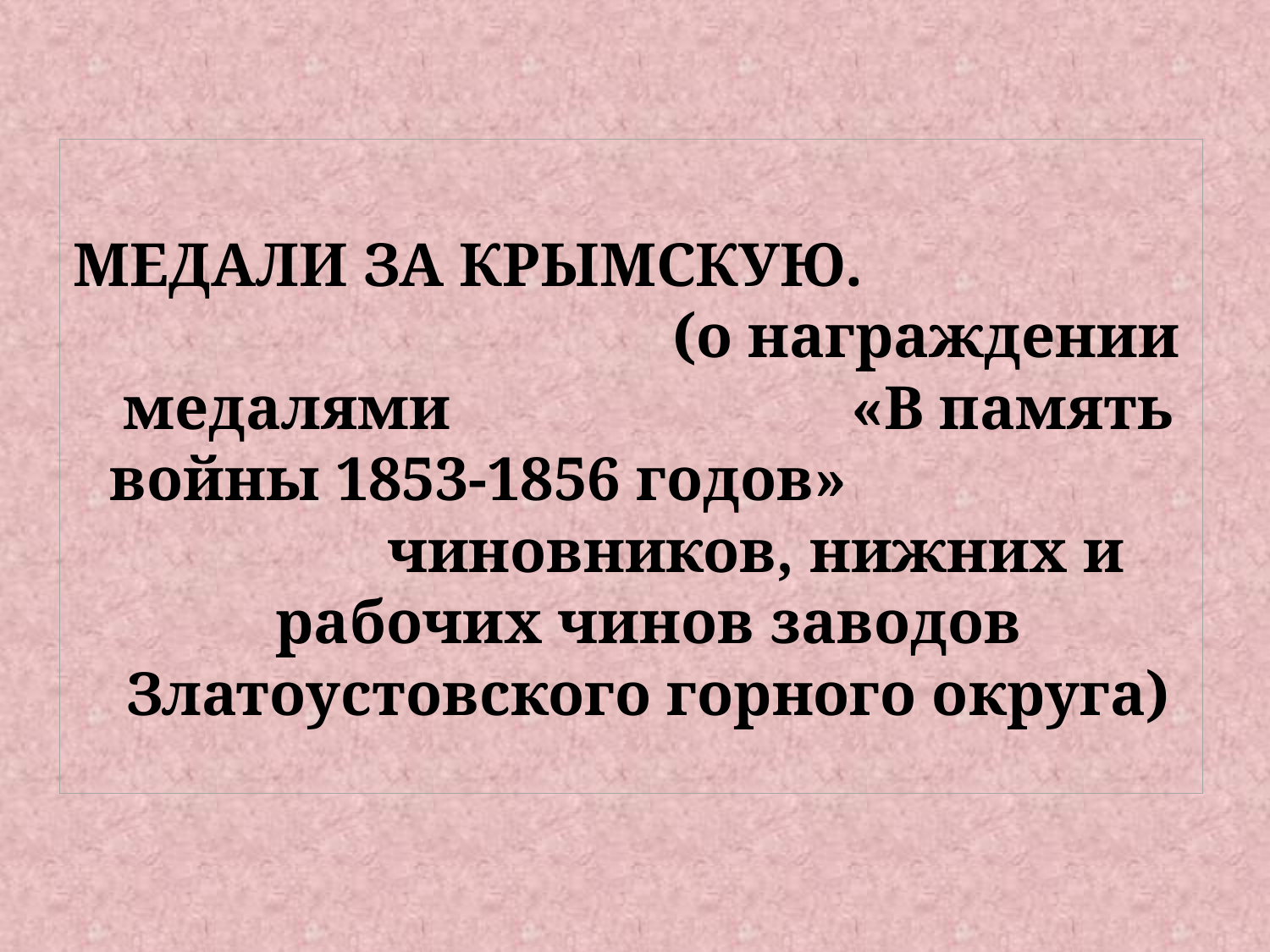

МЕДАЛИ ЗА КРЫМСКУЮ.                                                          (о награждении медалями                          «В память войны 1853-1856 годов»                                     чиновников, нижних и рабочих чинов заводов Златоустовского горного округа)